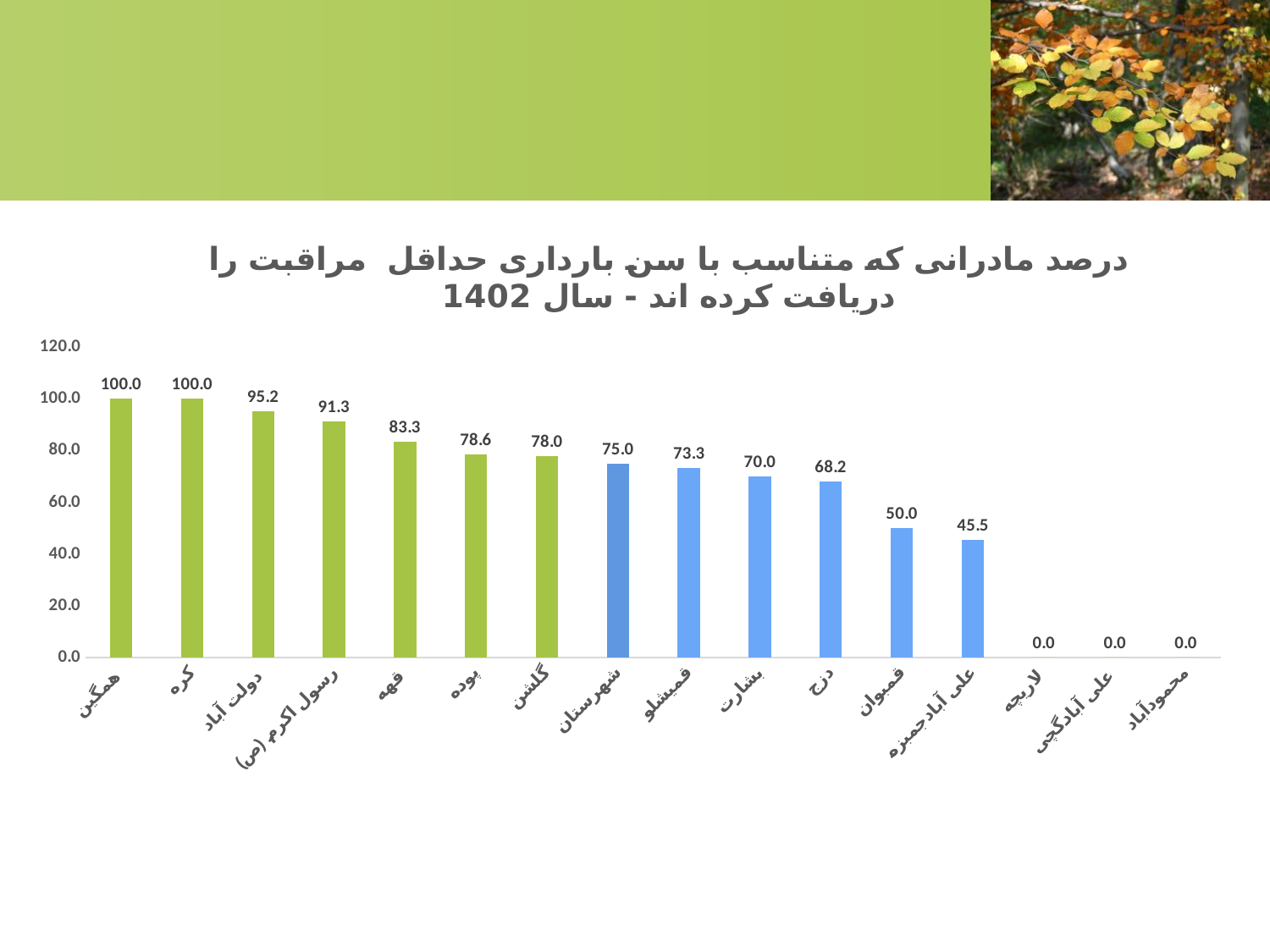

### Chart: درصد مادرانی که متناسب با سن بارداری حداقل  مراقبت را دریافت کرده اند - سال 1402

| Category |  |
|---|---|
| همگین  | 100.0 |
| کره | 100.0 |
| دولت آباد  | 95.23809523809523 |
| رسول اکرم (ص) | 91.30434782608695 |
| قهه  | 83.33333333333334 |
| پوده | 78.57142857142857 |
| گلشن | 78.0 |
| شهرستان | 75.0 |
| قمیشلو | 73.33333333333333 |
| بشارت | 70.0 |
| دزج | 68.18181818181817 |
| قمبوان | 50.0 |
| علی آبادجمبزه | 45.45454545454545 |
| لاریچه  | 0.0 |
| علی آبادگچی  | 0.0 |
| محمودآباد | 0.0 |